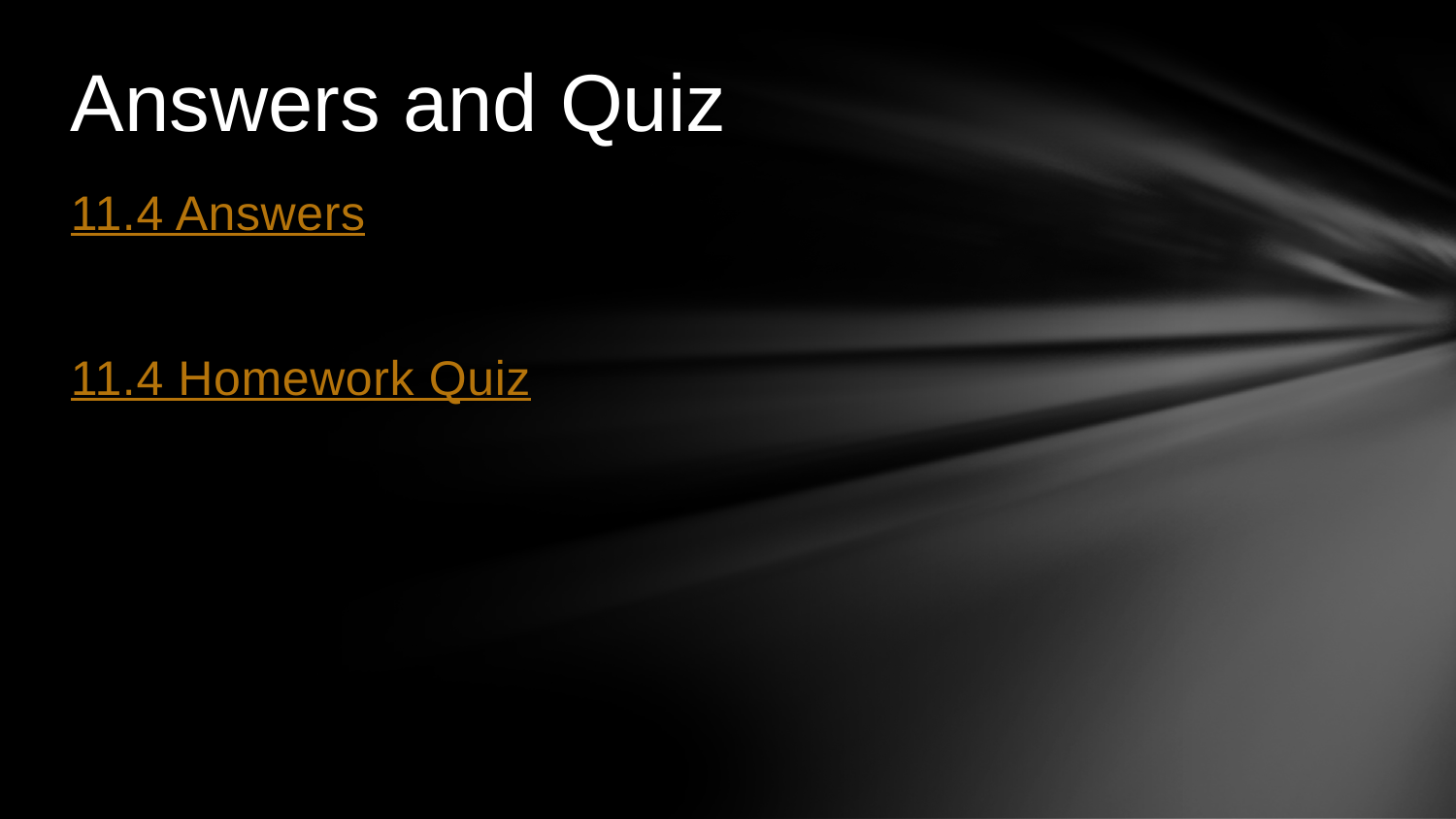

# Answers and Quiz
11.4 Answers

11.4 Homework Quiz